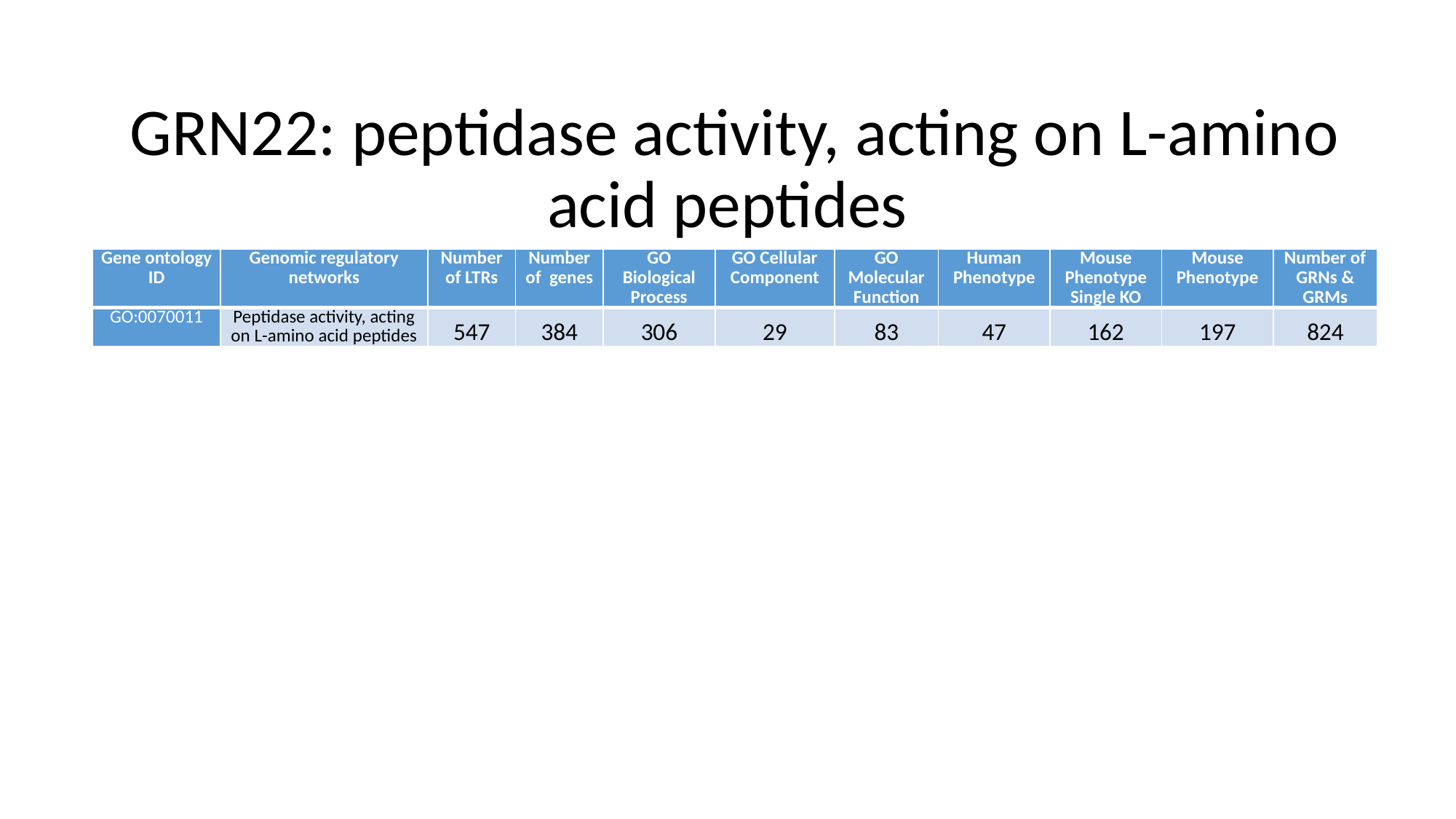

# GRN22: peptidase activity, acting on L-amino acid peptides
| Gene ontology ID | Genomic regulatory networks | Number of LTRs | Number of genes | GO Biological Process | GO Cellular Component | GO Molecular Function | Human Phenotype | Mouse Phenotype Single KO | Mouse Phenotype | Number of GRNs & GRMs |
| --- | --- | --- | --- | --- | --- | --- | --- | --- | --- | --- |
| GO:0070011 | Peptidase activity, acting on L-amino acid peptides | 547 | 384 | 306 | 29 | 83 | 47 | 162 | 197 | 824 |